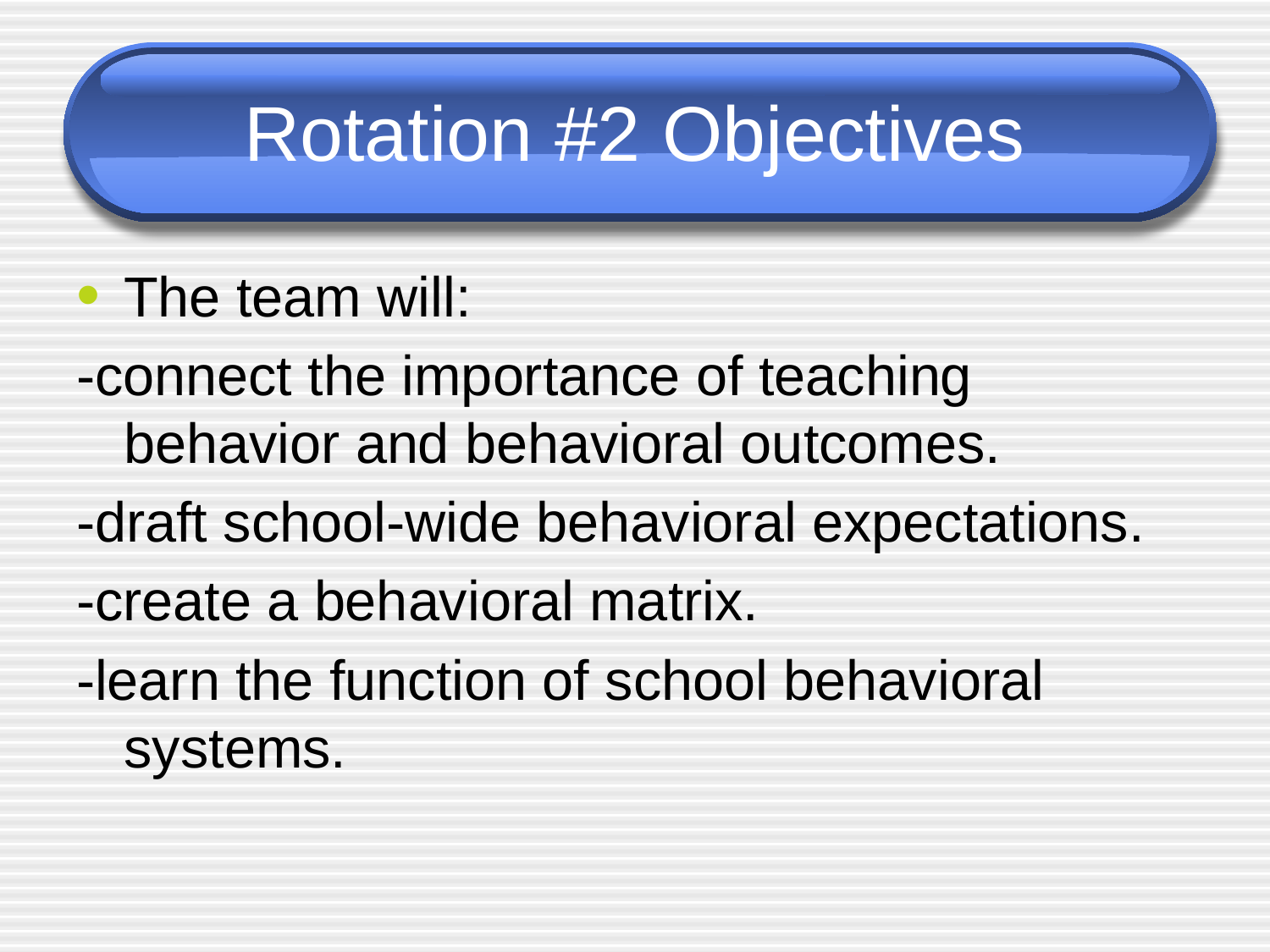

# Rotation #2 Objectives
The team will:
-connect the importance of teaching behavior and behavioral outcomes.
-draft school-wide behavioral expectations.
-create a behavioral matrix.
-learn the function of school behavioral systems.